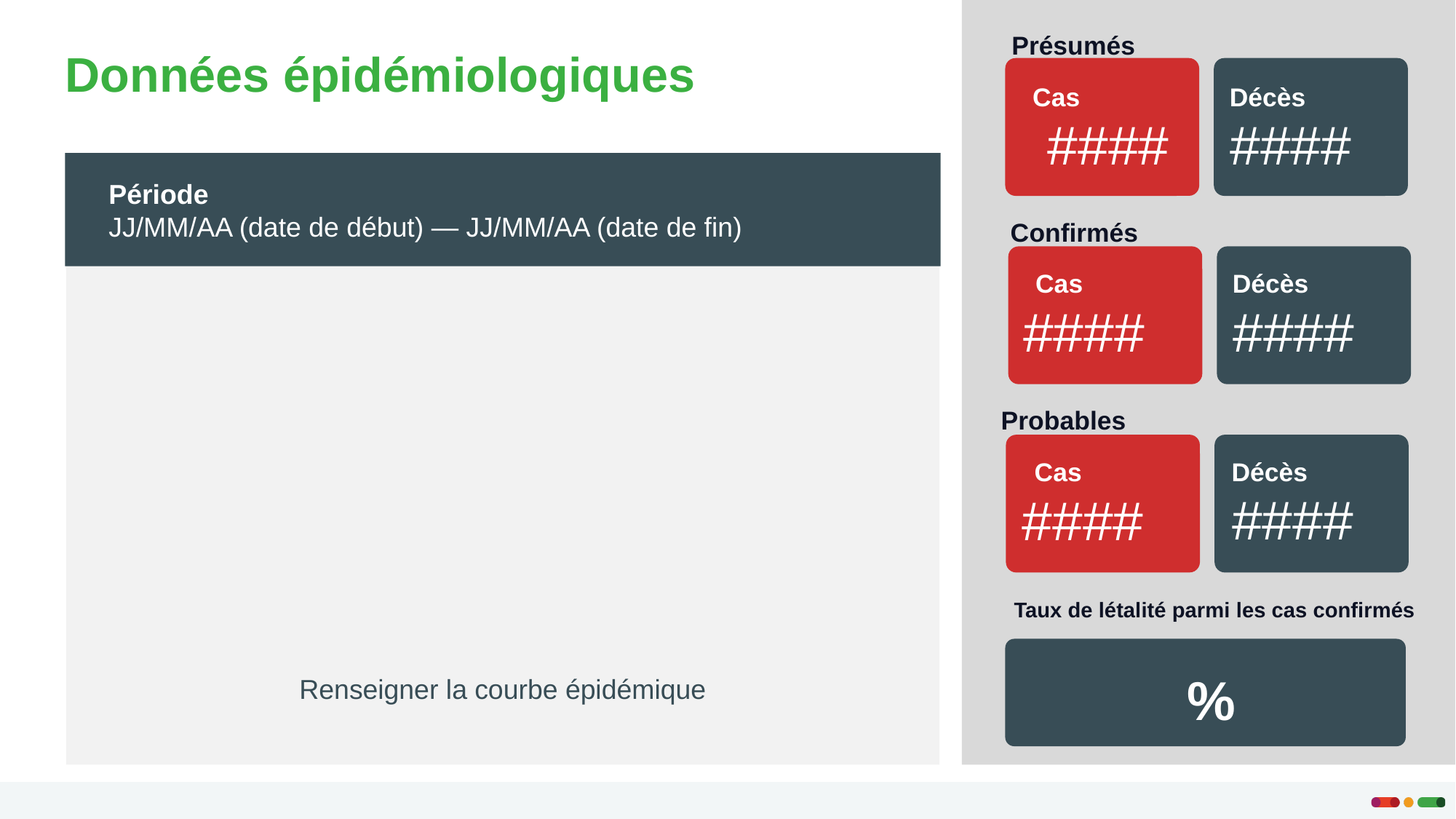

Présumés
# Données épidémiologiques

Cas
Décès
####
####
Période
JJ/MM/AA (date de début) — JJ/MM/AA (date de fin)
Renseigner la courbe épidémique
Confirmés

Cas
Décès
####
####
Probables

Cas
Décès
####
####
Taux de létalité parmi les cas confirmés

%